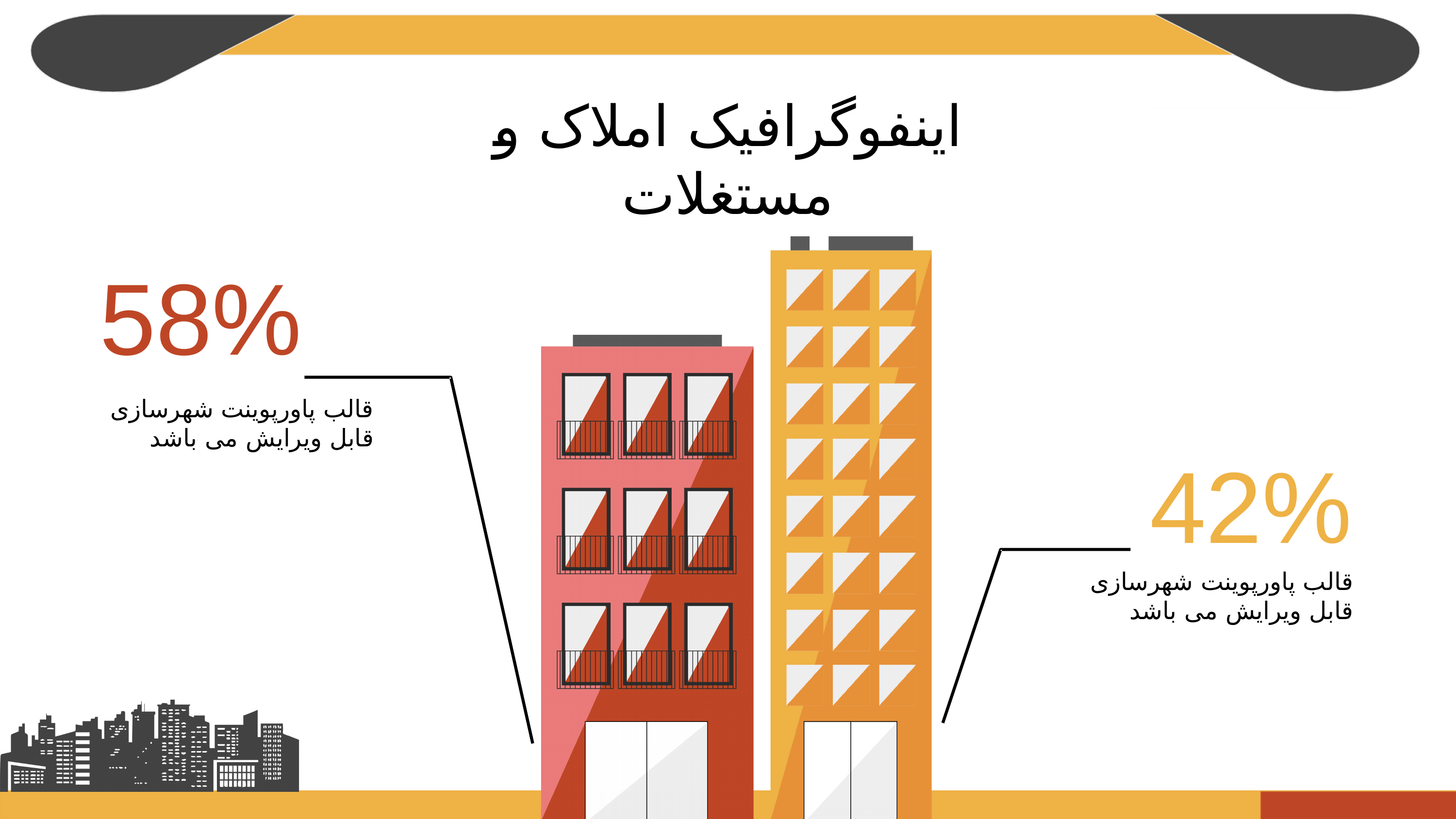

اینفوگرافیک املاک و مستغلات

58%

قالب پاورپوینت شهرسازی قابل ویرایش می باشد
42%

قالب پاورپوینت شهرسازی قابل ویرایش می باشد